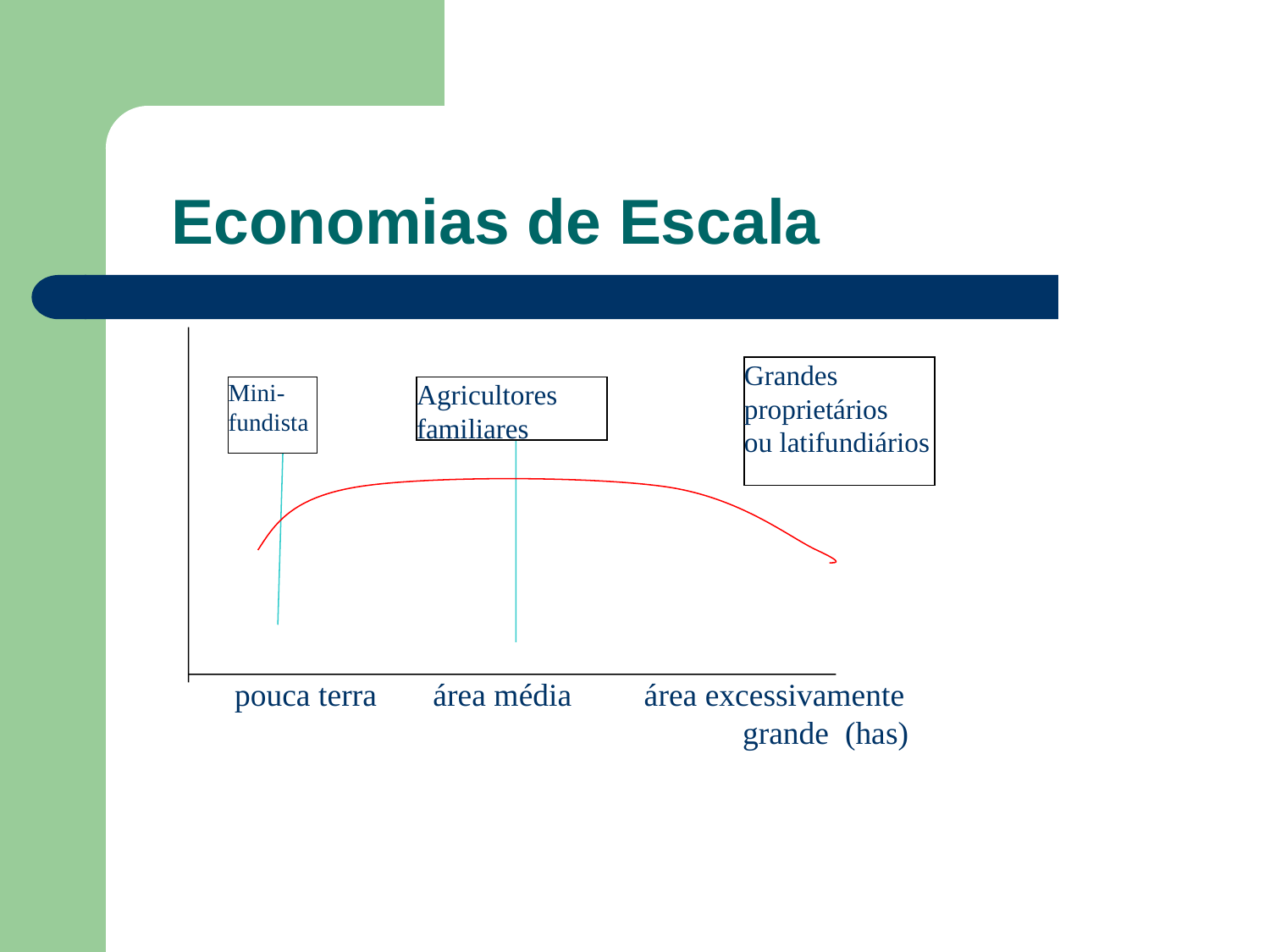

Economias de Escala

Grandes proprietários
ou latifundiários
Mini-
fundista
Agricultores familiares

pouca terra       área média         área excessivamente
				grande  (has)